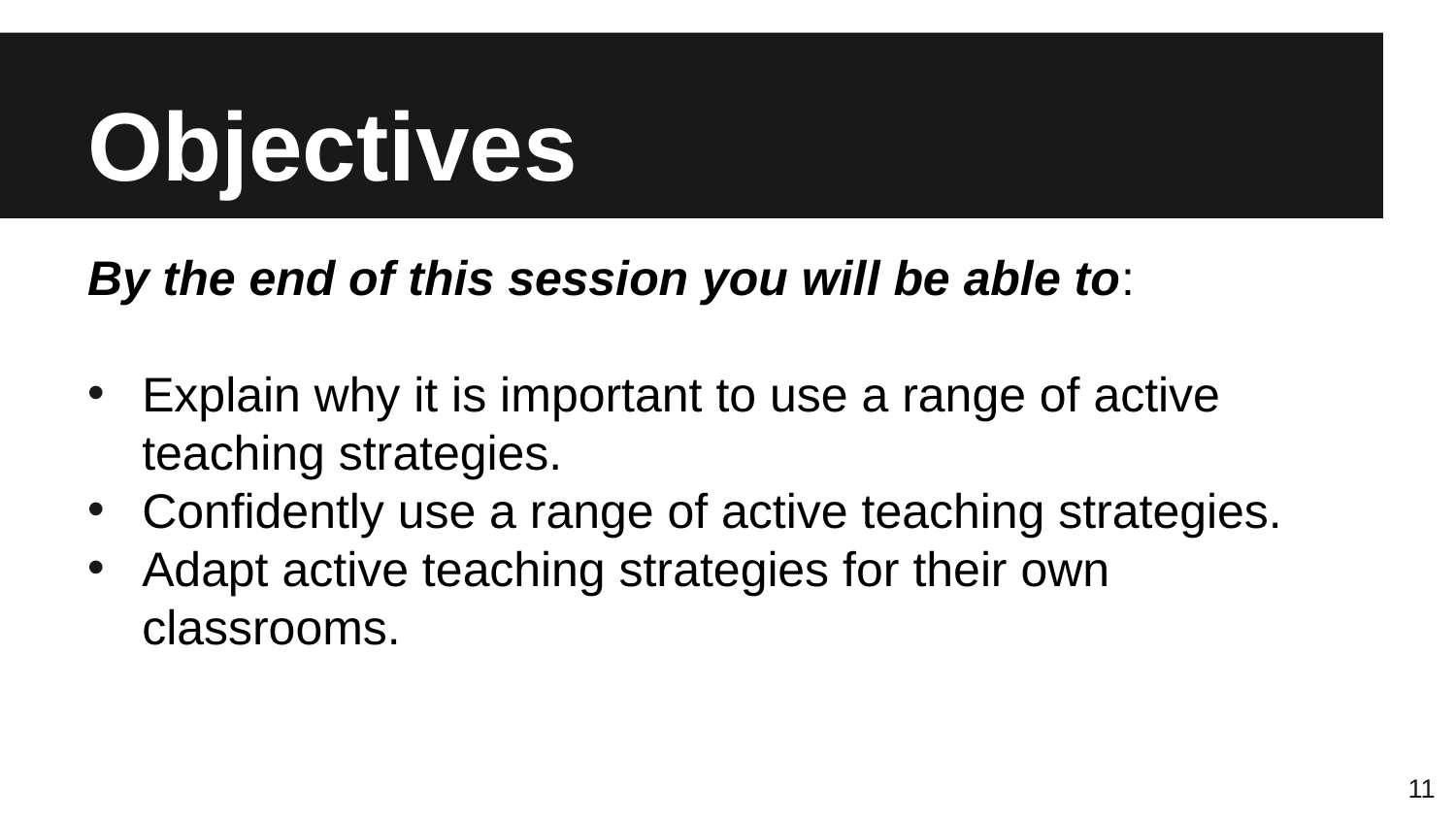

# Objectives
By the end of this session you will be able to:

Explain why it is important to use a range of active teaching strategies.
Confidently use a range of active teaching strategies.
Adapt active teaching strategies for their own classrooms.
11